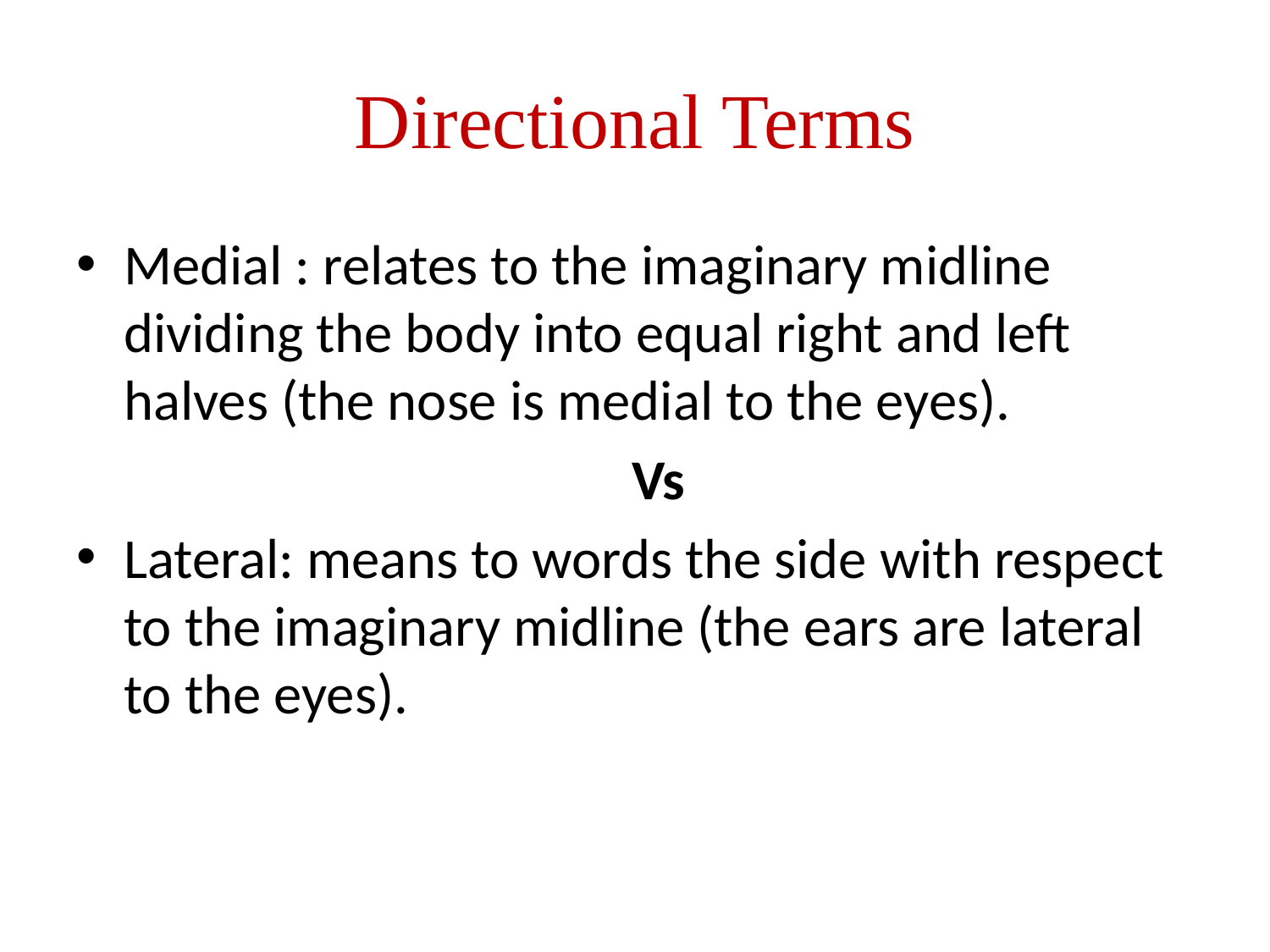

# Directional Terms
Medial : relates to the imaginary midline dividing the body into equal right and left halves (the nose is medial to the eyes).
					Vs
Lateral: means to words the side with respect to the imaginary midline (the ears are lateral to the eyes).